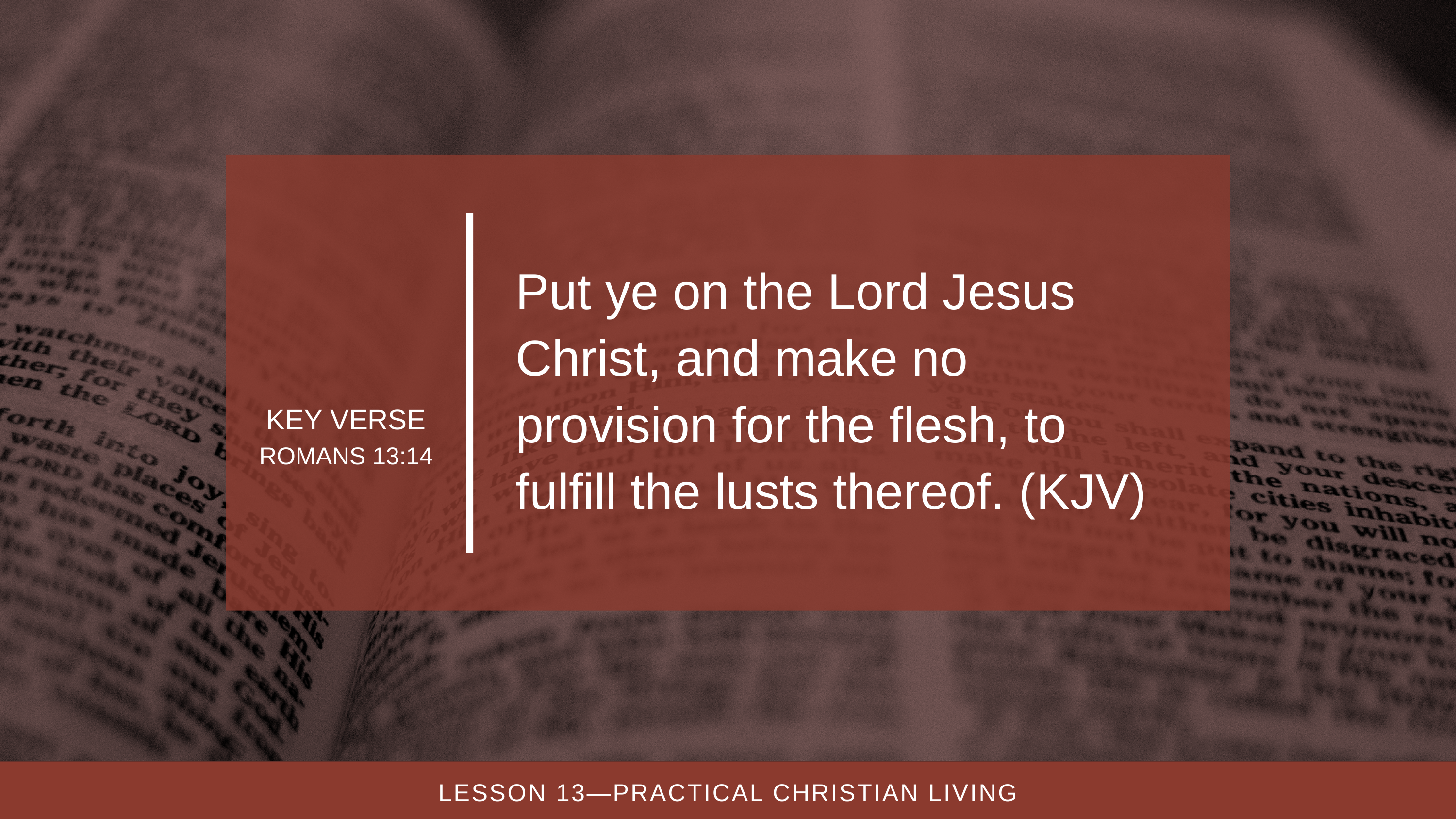

Put ye on the Lord Jesus Christ, and make no provision for the flesh, to fulfill the lusts thereof. (kjv)